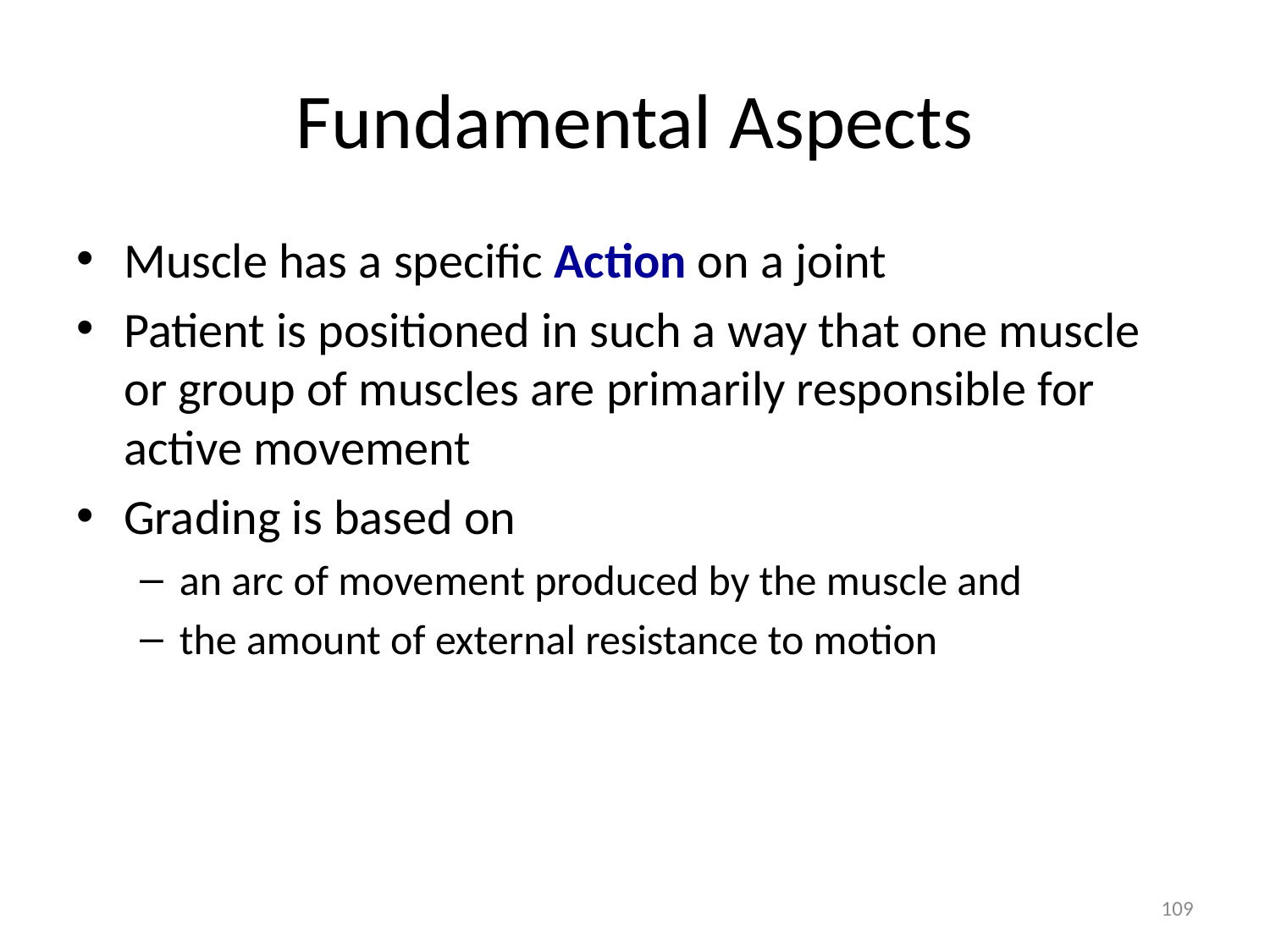

# Fundamental Aspects
Muscle has a specific Action on a joint
Patient is positioned in such a way that one muscle or group of muscles are primarily responsible for active movement
Grading is based on
an arc of movement produced by the muscle and
the amount of external resistance to motion
109